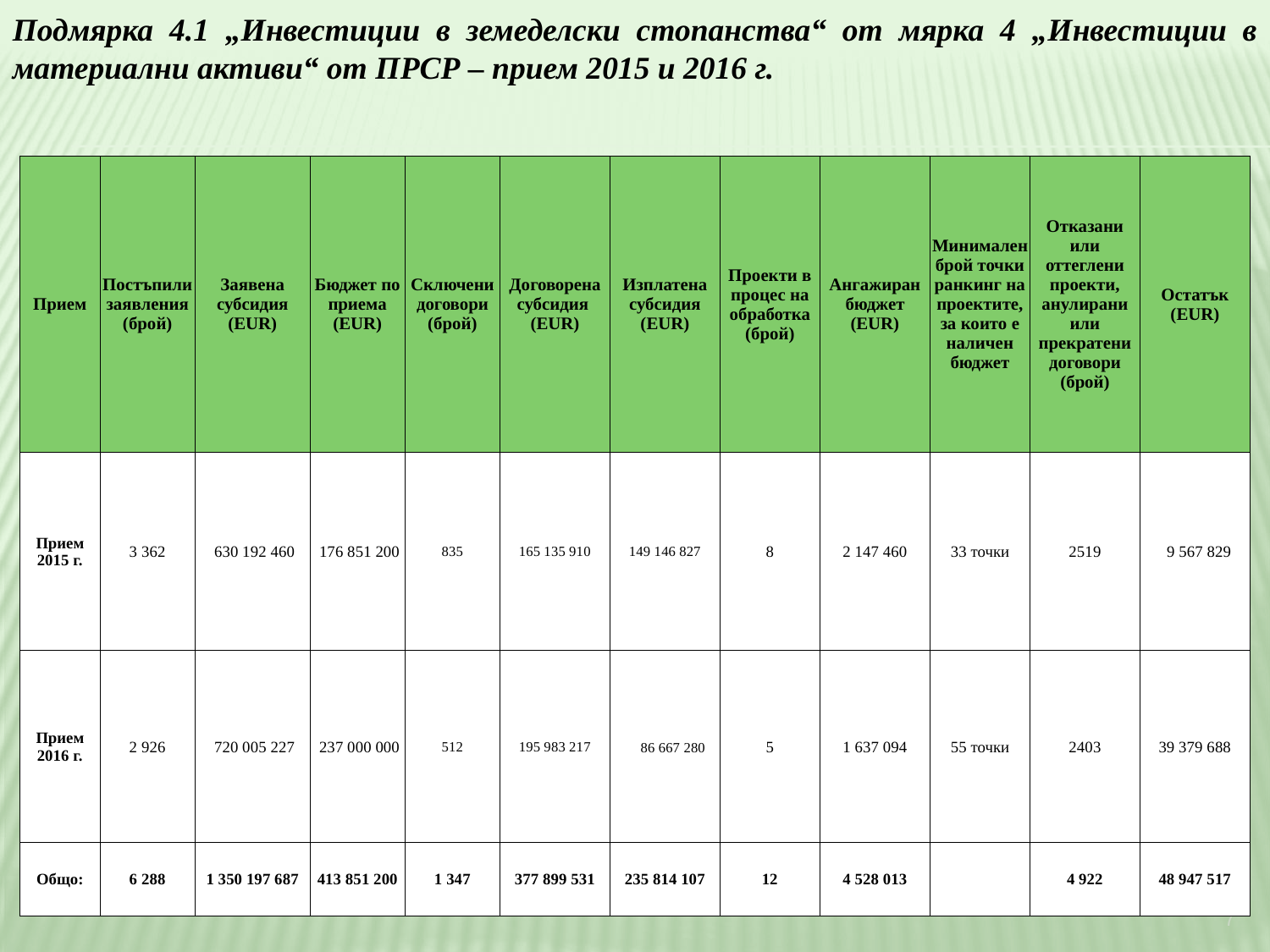

Подмярка 4.1 „Инвестиции в земеделски стопанства“ от мярка 4 „Инвестиции в материални активи“ от ПРСР – прием 2015 и 2016 г.
| Прием | Постъпили заявления (брой) | Заявена субсидия (EUR) | Бюджет по приема (EUR) | Сключени договори (брой) | Договорена субсидия (EUR) | Изплатена субсидия (EUR) | Проекти в процес на обработка (брой) | Ангажиран бюджет (EUR) | Минимален брой точки ранкинг на проектите, за които е наличен бюджет | Отказани или оттеглени проекти, анулирани или прекратени договори (брой) | Остатък (EUR) |
| --- | --- | --- | --- | --- | --- | --- | --- | --- | --- | --- | --- |
| Прием 2015 г. | 3 362 | 630 192 460 | 176 851 200 | 835 | 165 135 910 | 149 146 827 | 8 | 2 147 460 | 33 точки | 2519 | 9 567 829 |
| Прием 2016 г. | 2 926 | 720 005 227 | 237 000 000 | 512 | 195 983 217 | 86 667 280 | 5 | 1 637 094 | 55 точки | 2403 | 39 379 688 |
| Общо: | 6 288 | 1 350 197 687 | 413 851 200 | 1 347 | 377 899 531 | 235 814 107 | 12 | 4 528 013 |  | 4 922 | 48 947 517 |
7